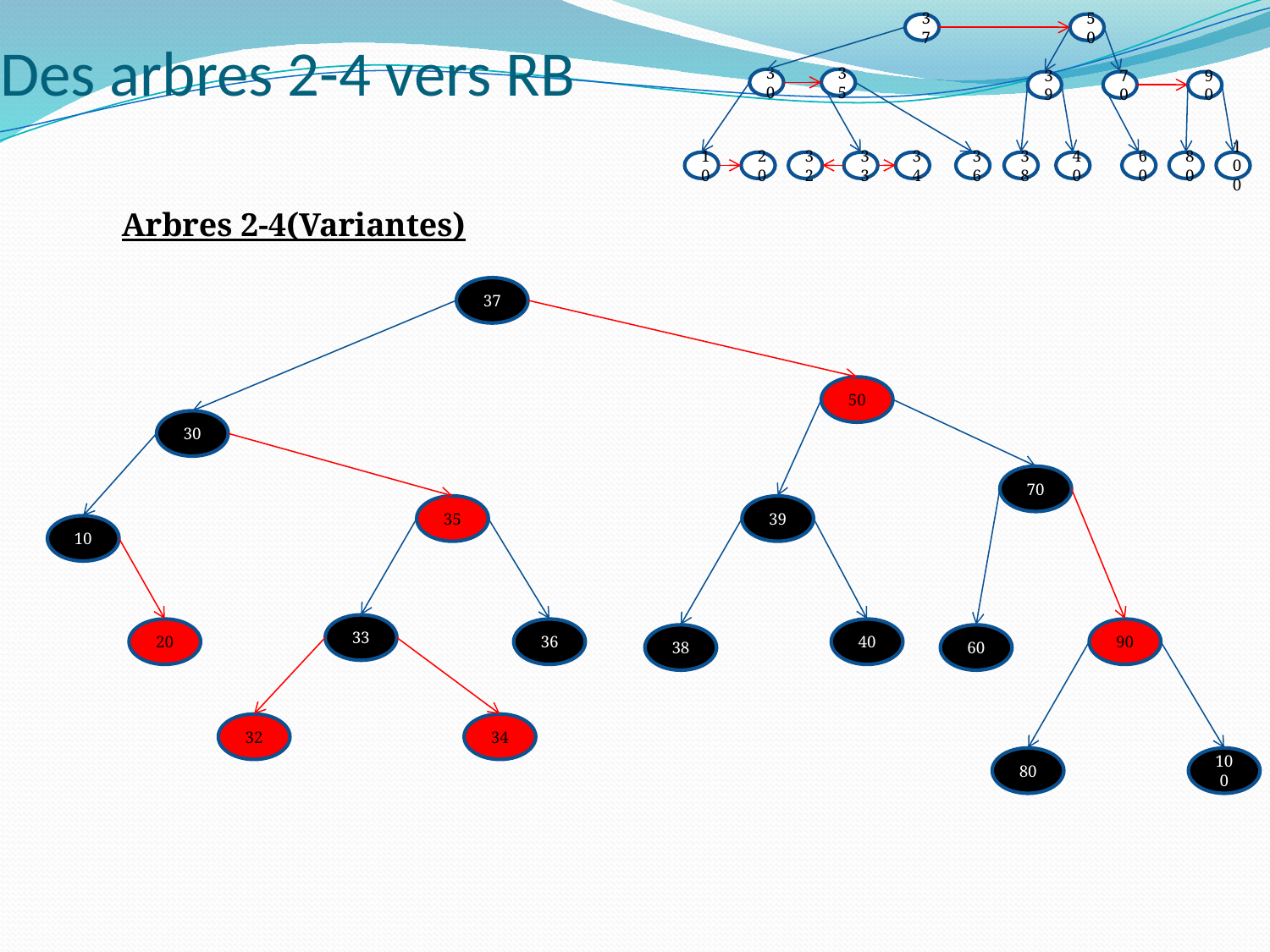

# Des arbres 2-4 vers RB

37
50
30
35
39
70
90
10
20
32
33
34
36
38
40
60
80
100
Arbres 2-4(Variantes)
37
50
30
70
35
39
10
33
20
36
40
90
38
60
32
34
80
100